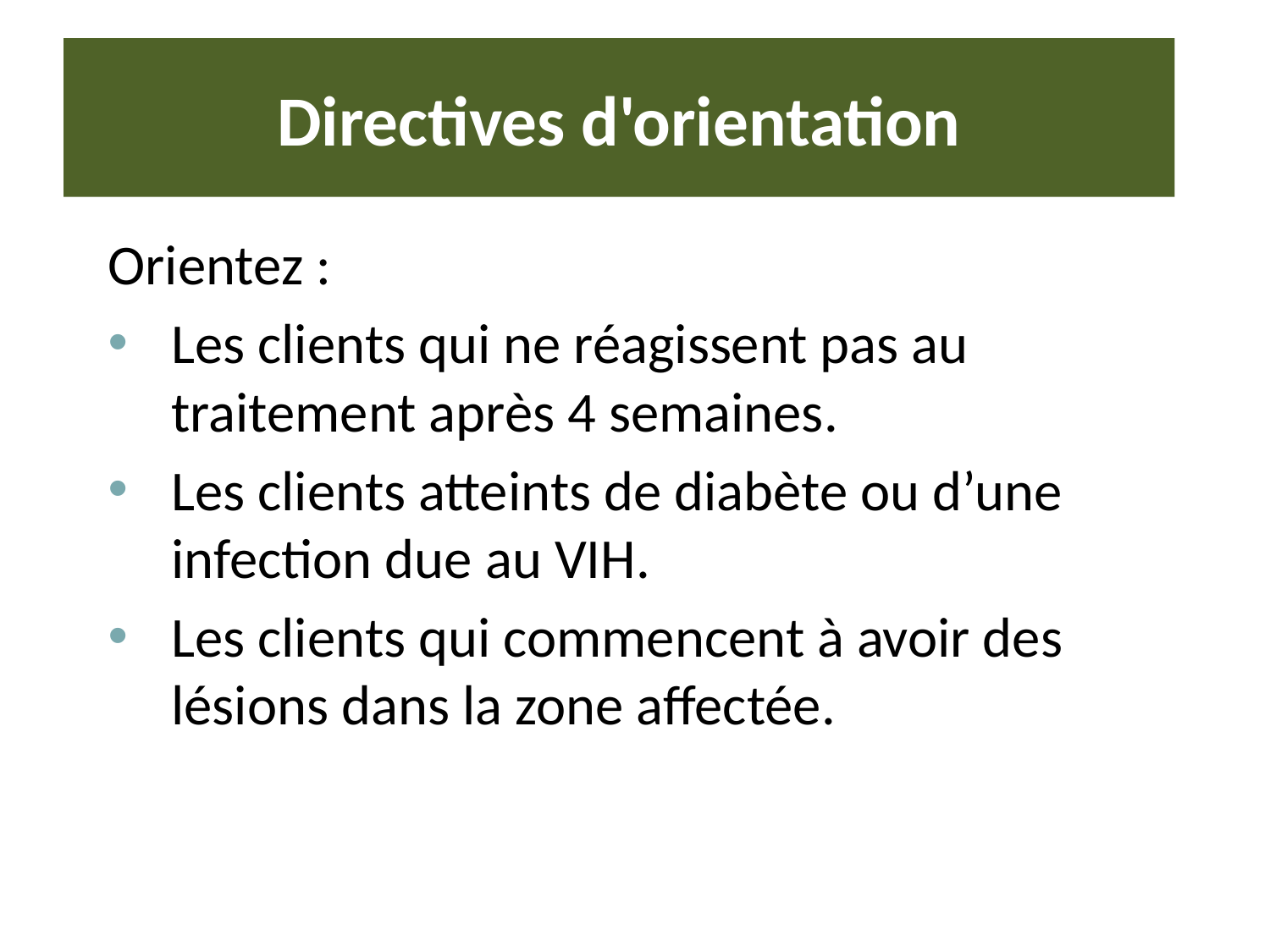

# Directives d'orientation
Orientez :
Les clients qui ne réagissent pas au traitement après 4 semaines.
Les clients atteints de diabète ou d’une infection due au VIH.
Les clients qui commencent à avoir des lésions dans la zone affectée.